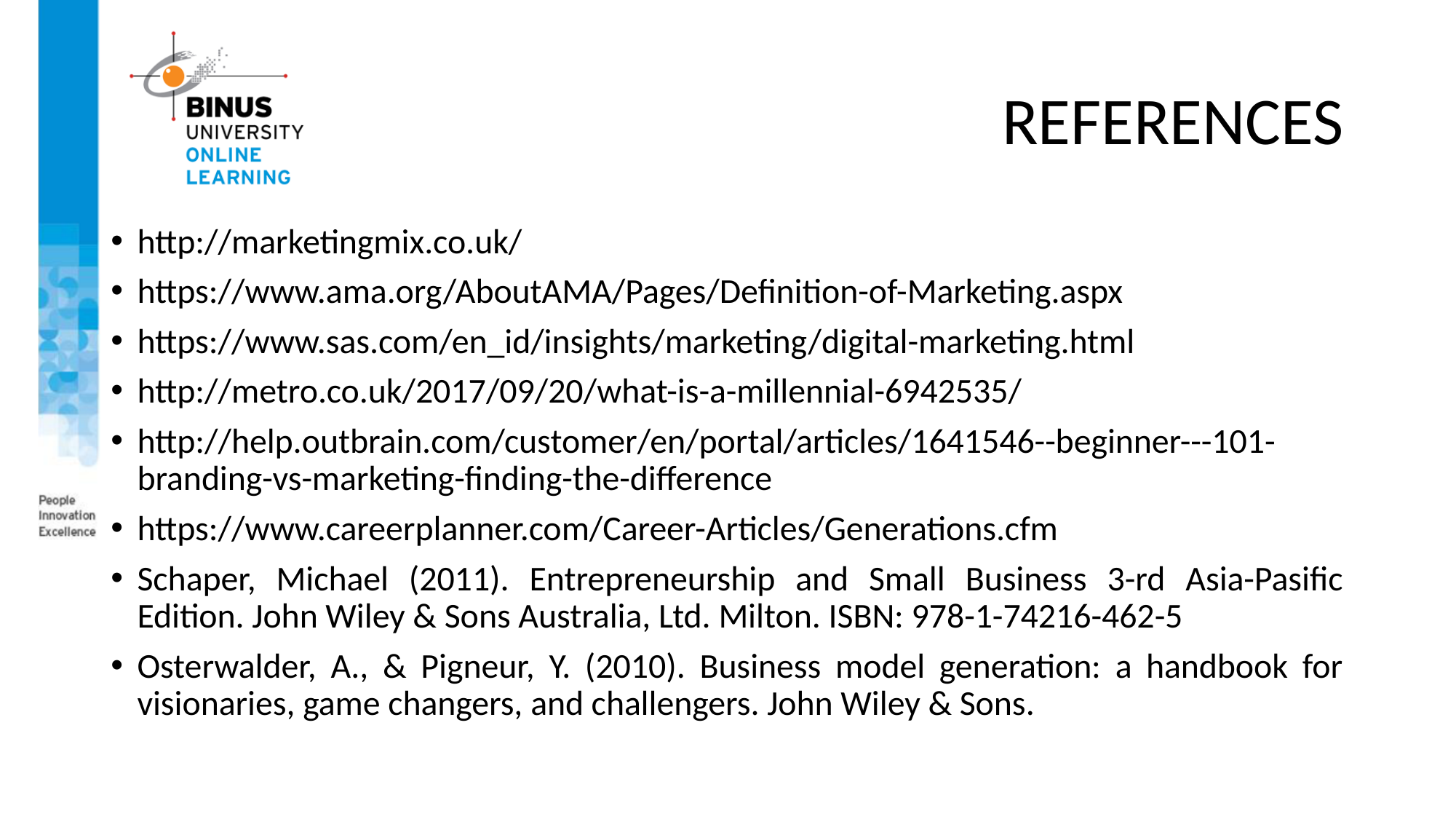

# REFERENCES
http://marketingmix.co.uk/
https://www.ama.org/AboutAMA/Pages/Definition-of-Marketing.aspx
https://www.sas.com/en_id/insights/marketing/digital-marketing.html
http://metro.co.uk/2017/09/20/what-is-a-millennial-6942535/
http://help.outbrain.com/customer/en/portal/articles/1641546--beginner---101-branding-vs-marketing-finding-the-difference
https://www.careerplanner.com/Career-Articles/Generations.cfm
Schaper, Michael (2011). Entrepreneurship and Small Business 3-rd Asia-Pasific Edition. John Wiley & Sons Australia, Ltd. Milton. ISBN: 978-1-74216-462-5
Osterwalder, A., & Pigneur, Y. (2010). Business model generation: a handbook for visionaries, game changers, and challengers. John Wiley & Sons.